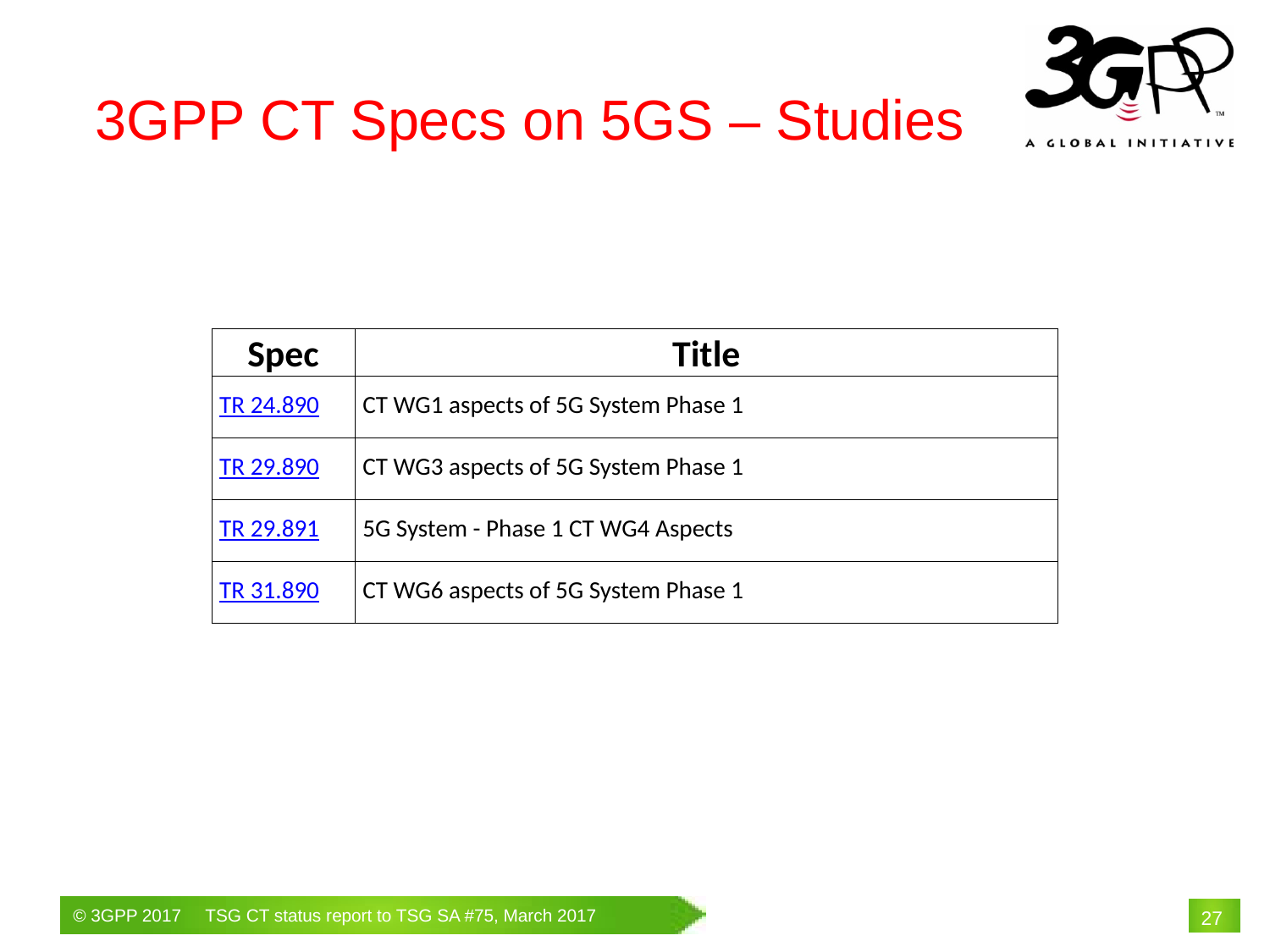

3GPP CT Specs on 5GS – Studies

| Spec | Title |
| --- | --- |
| TR 24.890 | CT WG1 aspects of 5G System Phase 1 |
| TR 29.890 | CT WG3 aspects of 5G System Phase 1 |
| TR 29.891 | 5G System - Phase 1 CT WG4 Aspects |
| TR 31.890 | CT WG6 aspects of 5G System Phase 1 |
# 27